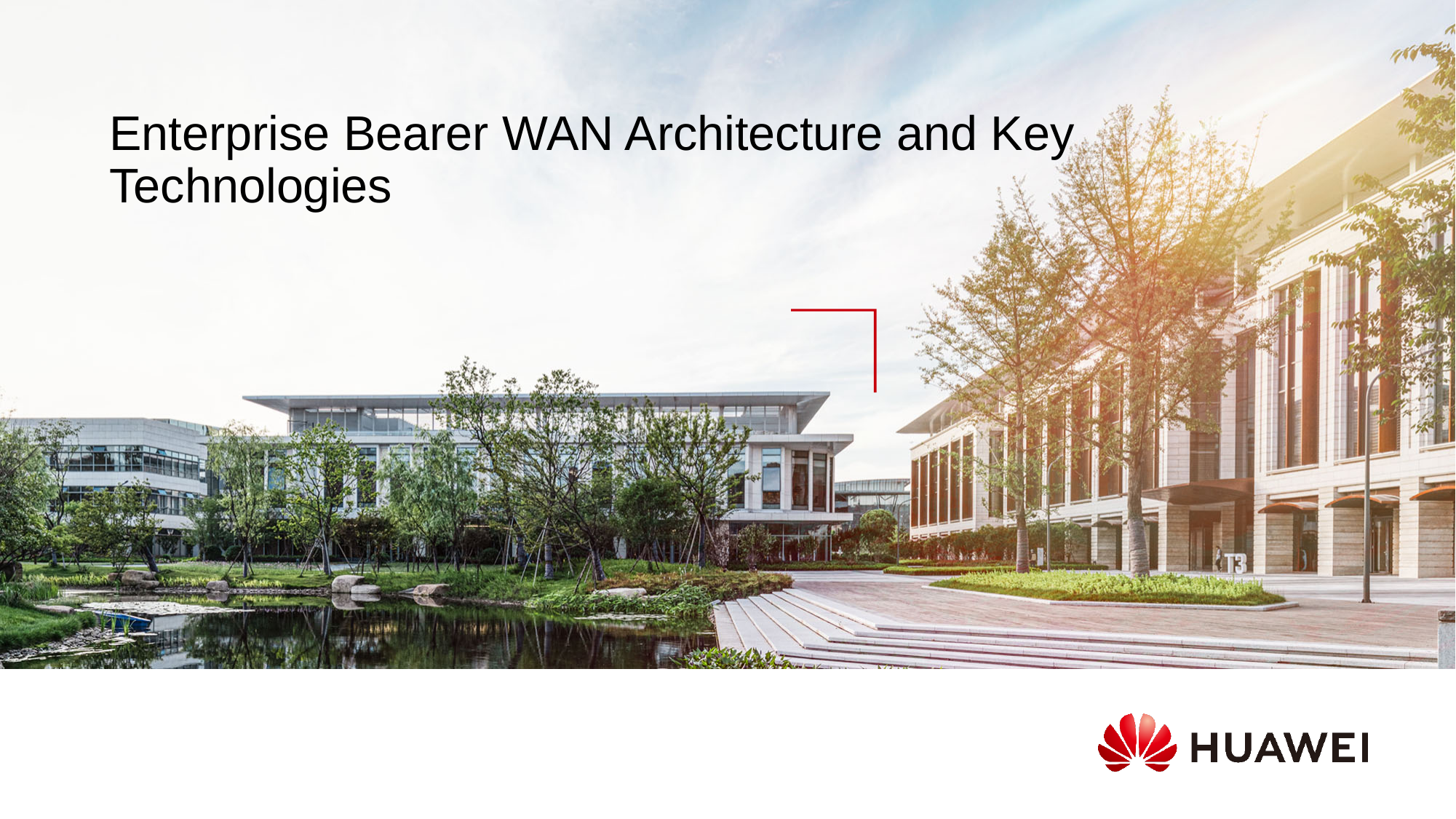

# Enterprise Bearer WAN Architecture and Key Technologies